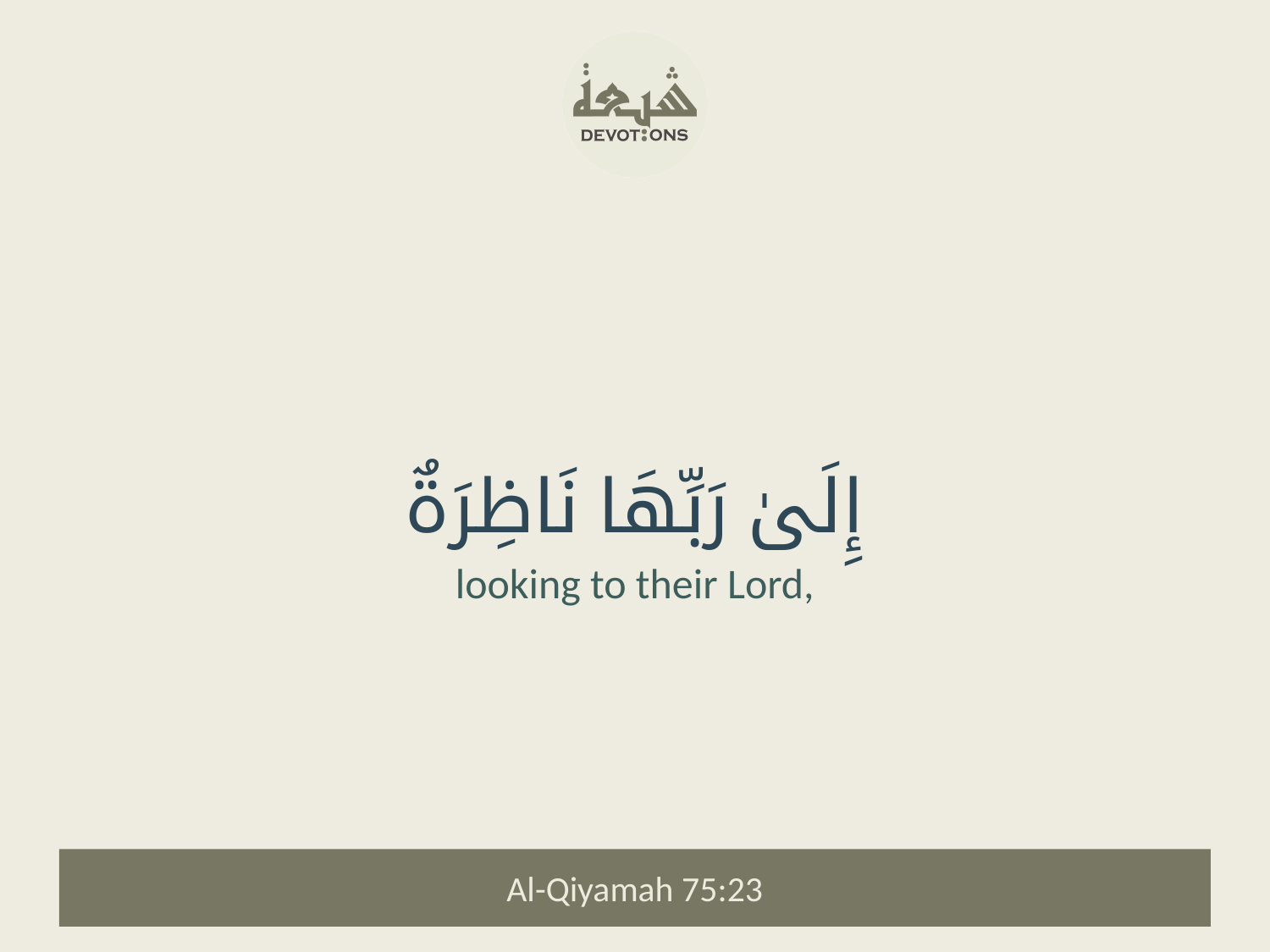

إِلَىٰ رَبِّهَا نَاظِرَةٌ
looking to their Lord,
Al-Qiyamah 75:23